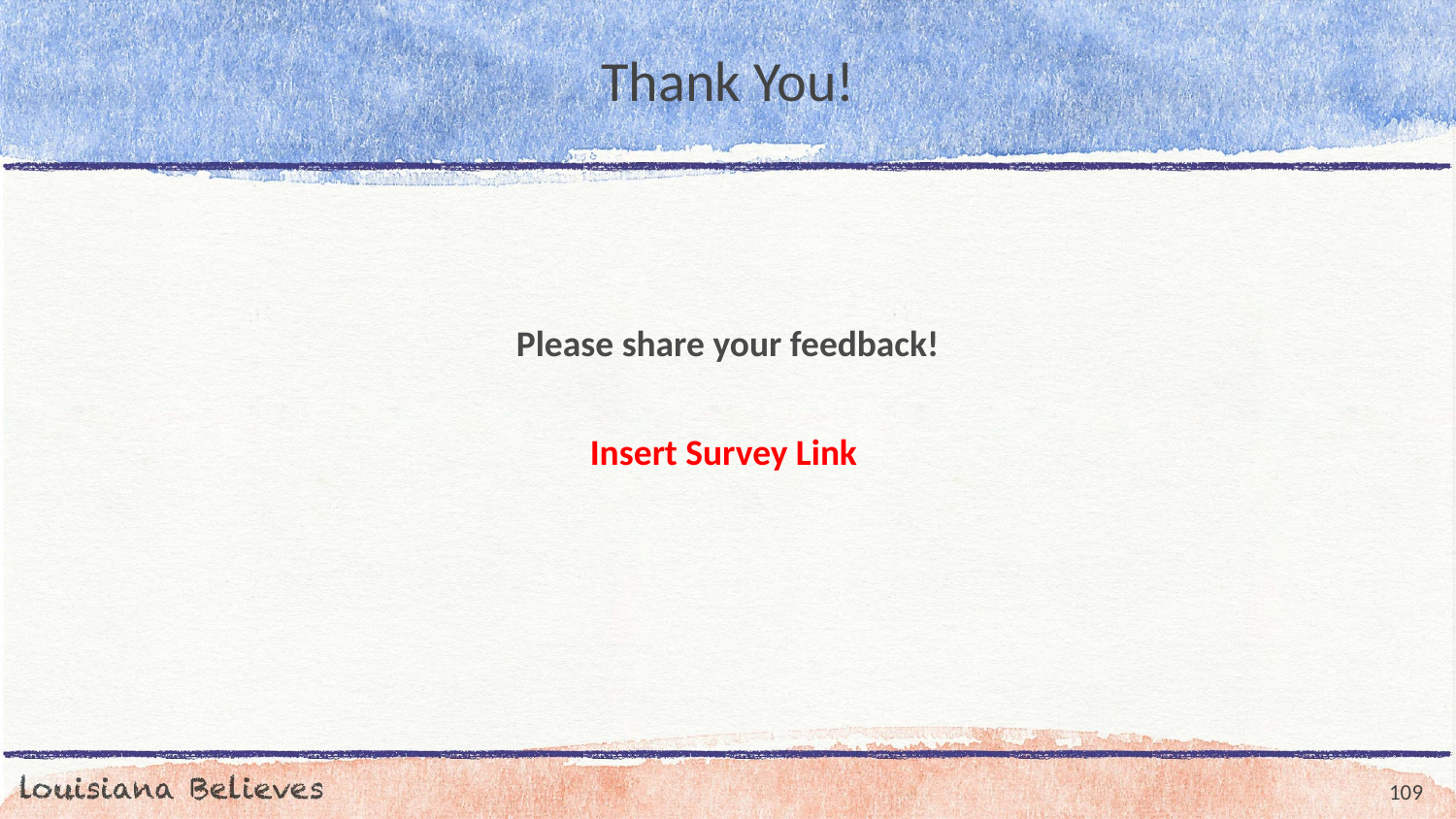

# Thank You!
Please share your feedback!

Insert Survey Link